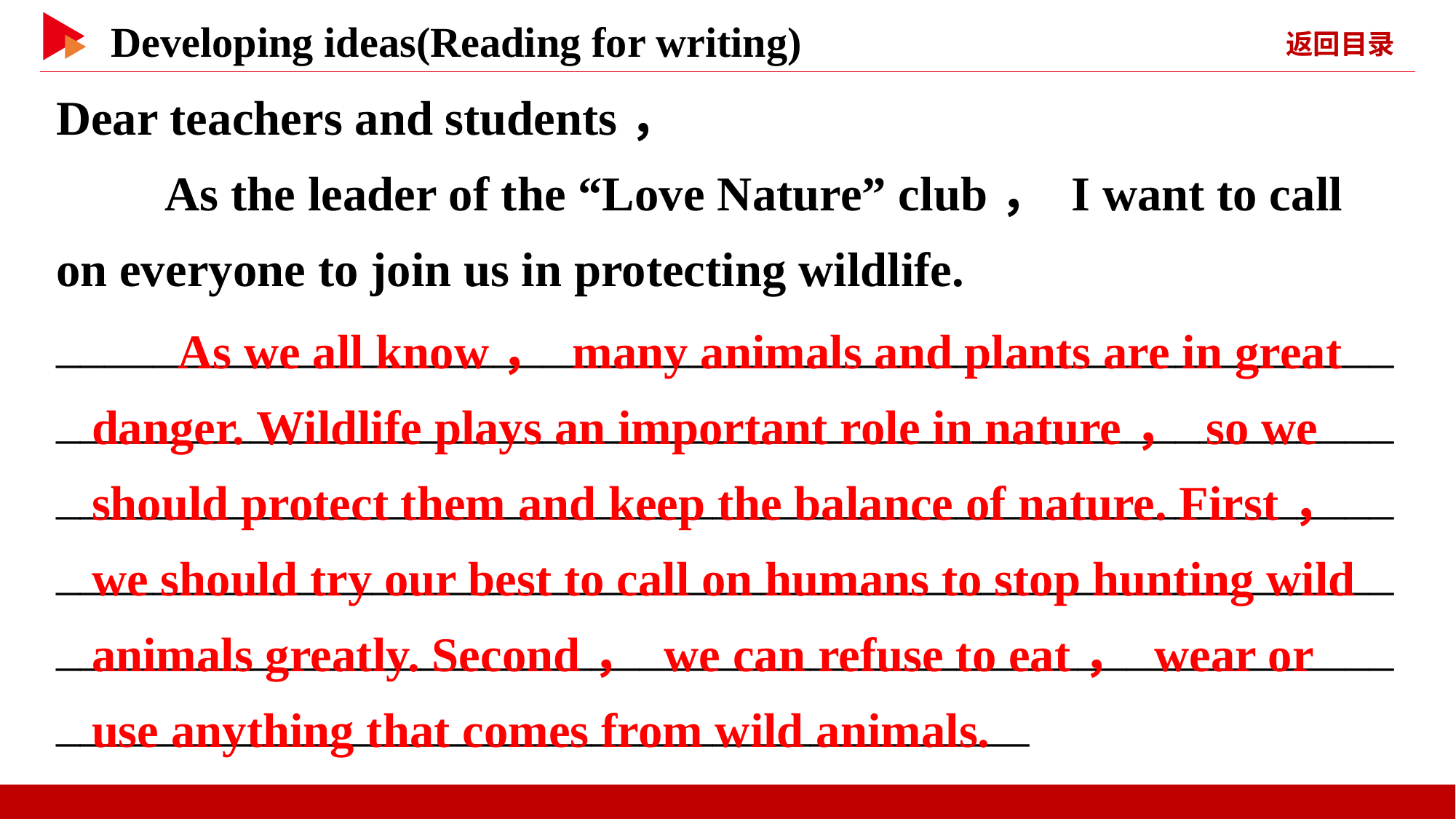

Dear teachers and students，
　　As the leader of the “Love Nature” club， I want to call on everyone to join us in protecting wildlife.
___________________________________________________________________________________________________________________________________________________________________________________________________________________________________________________________________________________________________________________________
As we all know， many animals and plants are in great danger. Wildlife plays an important role in nature， so we should protect them and keep the balance of nature. First， we should try our best to call on humans to stop hunting wild animals greatly. Second， we can refuse to eat， wear or use anything that comes from wild animals.